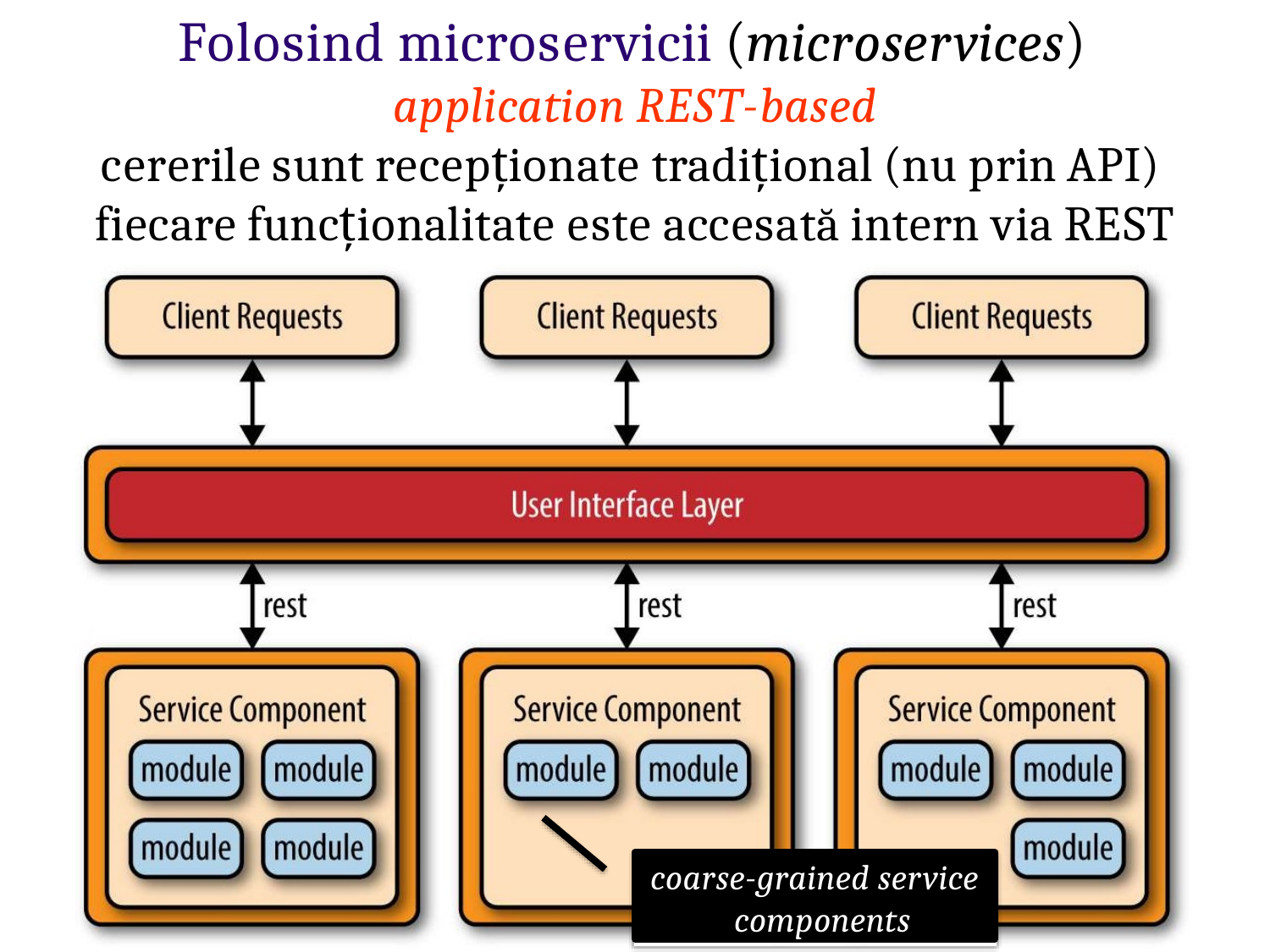

# Folosind microservicii (microservices)
application REST-based
cererile sunt recepționate tradițional (nu prin API)  fiecare funcționalitate este accesată intern via REST

coarse-grained service  components